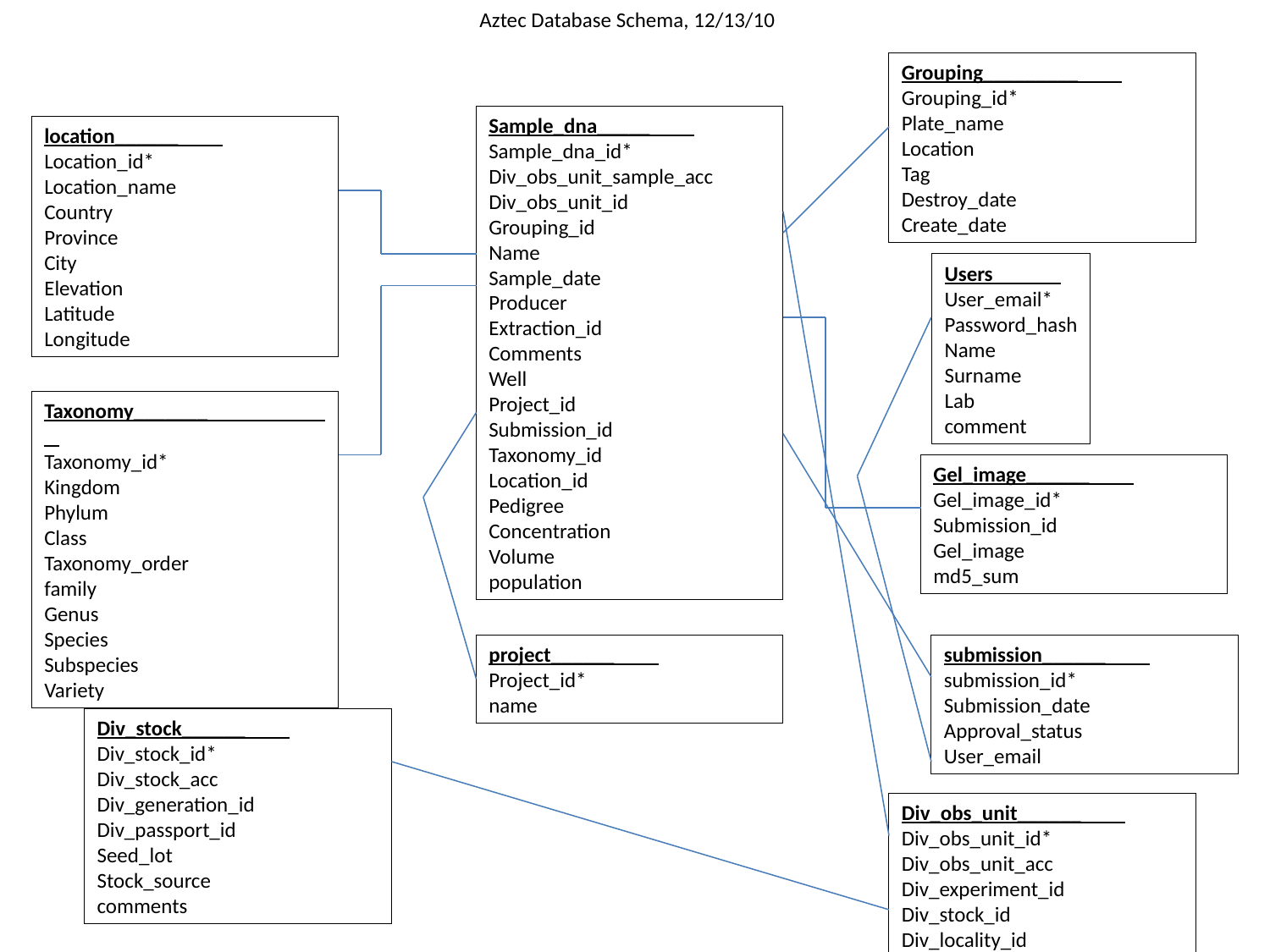

Aztec Database Schema, 12/13/10
Grouping_________
Grouping_id*
Plate_name
Location
Tag
Destroy_date
Create_date
Sample_dna_____
Sample_dna_id*
Div_obs_unit_sample_acc
Div_obs_unit_id
Grouping_id
Name
Sample_date
Producer
Extraction_id
Comments
Well
Project_id
Submission_id
Taxonomy_id
Location_id
Pedigree
Concentration
Volume
population
location______
Location_id*
Location_name
Country
Province
City
Elevation
Latitude
Longitude
Users
User_email*
Password_hash
Name
Surname
Lab
comment
Taxonomy_______
Taxonomy_id*
Kingdom
Phylum
Class
Taxonomy_order
family
Genus
Species
Subspecies
Variety
Gel_image______
Gel_image_id*
Submission_id
Gel_image
md5_sum
project______
Project_id*
name
submission______
submission_id*
Submission_date
Approval_status
User_email
Div_stock______
Div_stock_id*
Div_stock_acc
Div_generation_id
Div_passport_id
Seed_lot
Stock_source
comments
Div_obs_unit______
Div_obs_unit_id*
Div_obs_unit_acc
Div_experiment_id
Div_stock_id
Div_locality_id
Name
Coord_x
Coord_y
Rep
Block
Plot
Season
Plant
Planting_date
Harvest_date
comments